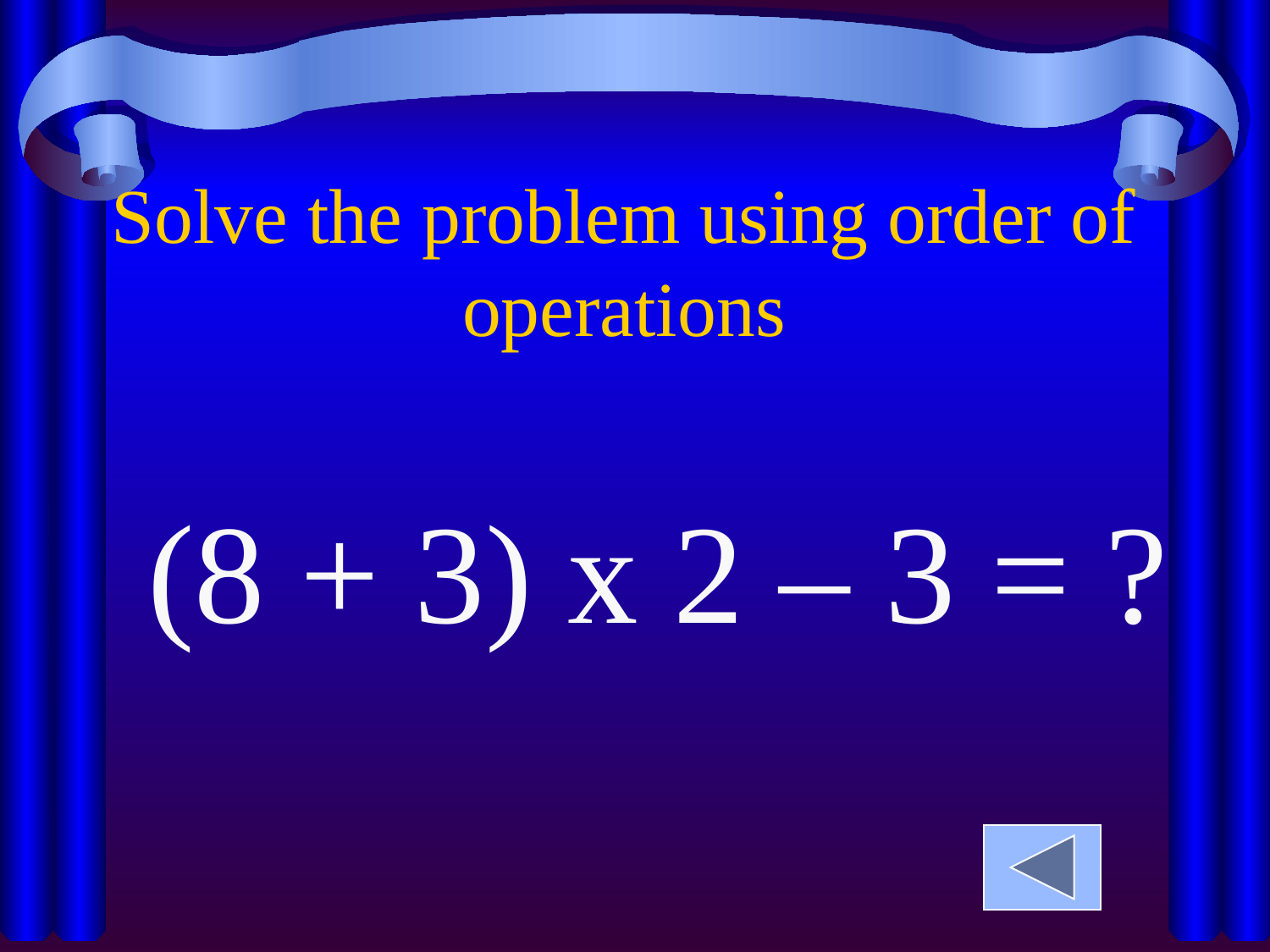

Solve the problem using order of operations
(8 + 3) x 2 – 3 = ?